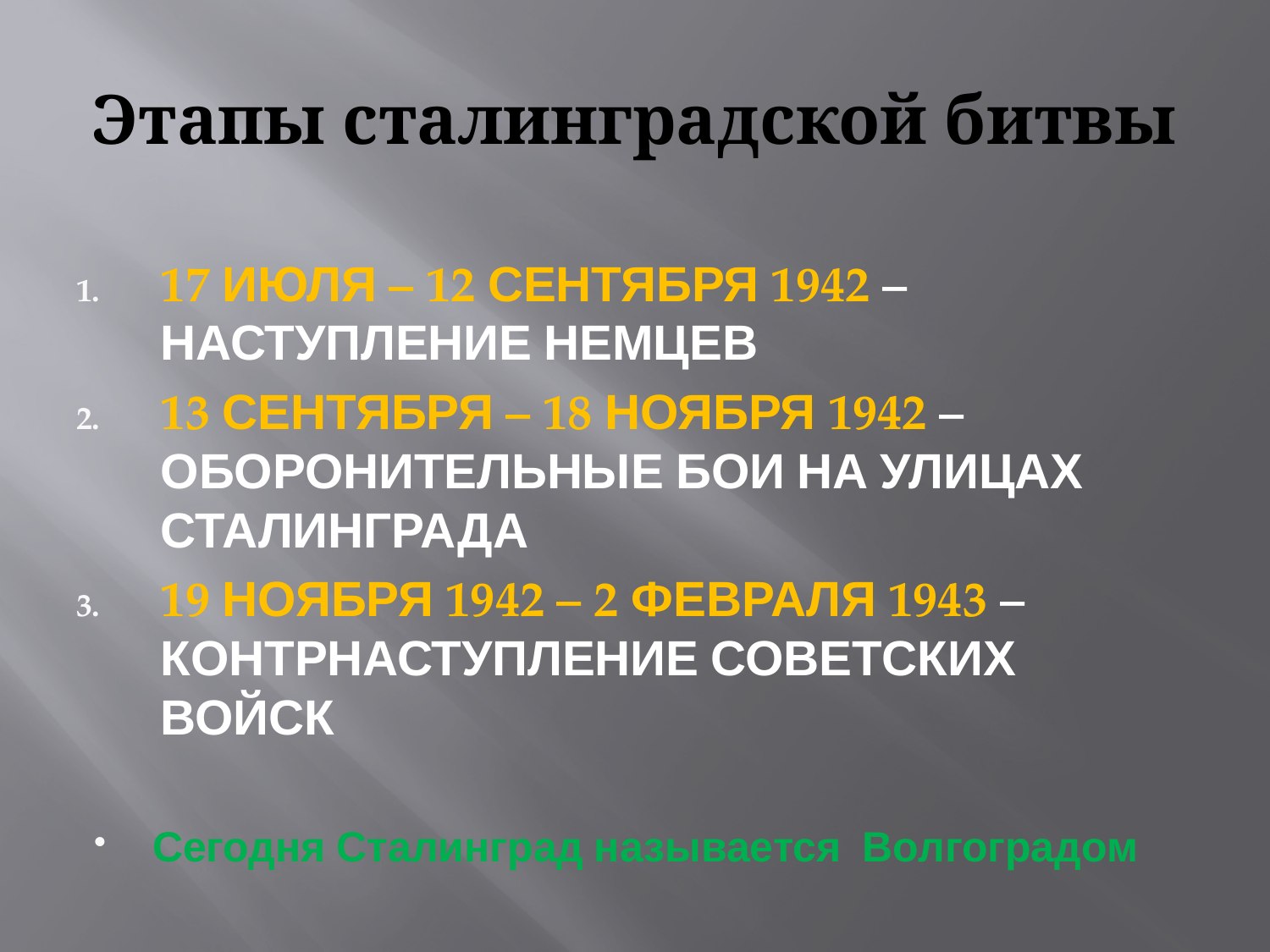

# Этапы сталинградской битвы

17 июля – 12 сентября 1942 – наступление немцев
13 сентября – 18 ноября 1942 – оборонительные бои на улицах Сталинграда
19 ноября 1942 – 2 февраля 1943 – контрнаступление советских войск

Сегодня Сталинград называется  Волгоградом